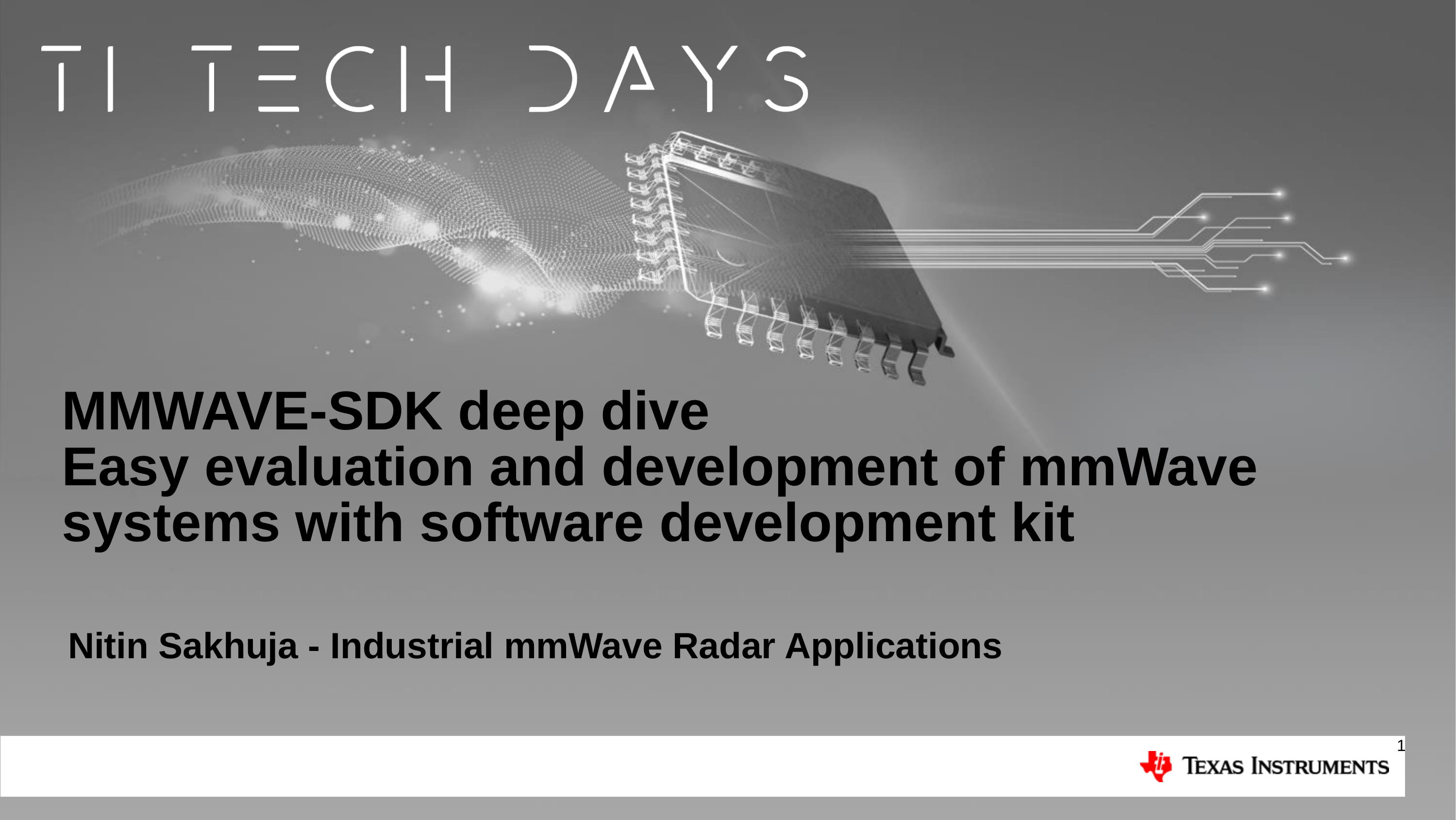

# MMWAVE-SDK deep dive Easy evaluation and development of mmWave systems with software development kit
Nitin Sakhuja - Industrial mmWave Radar Applications
1